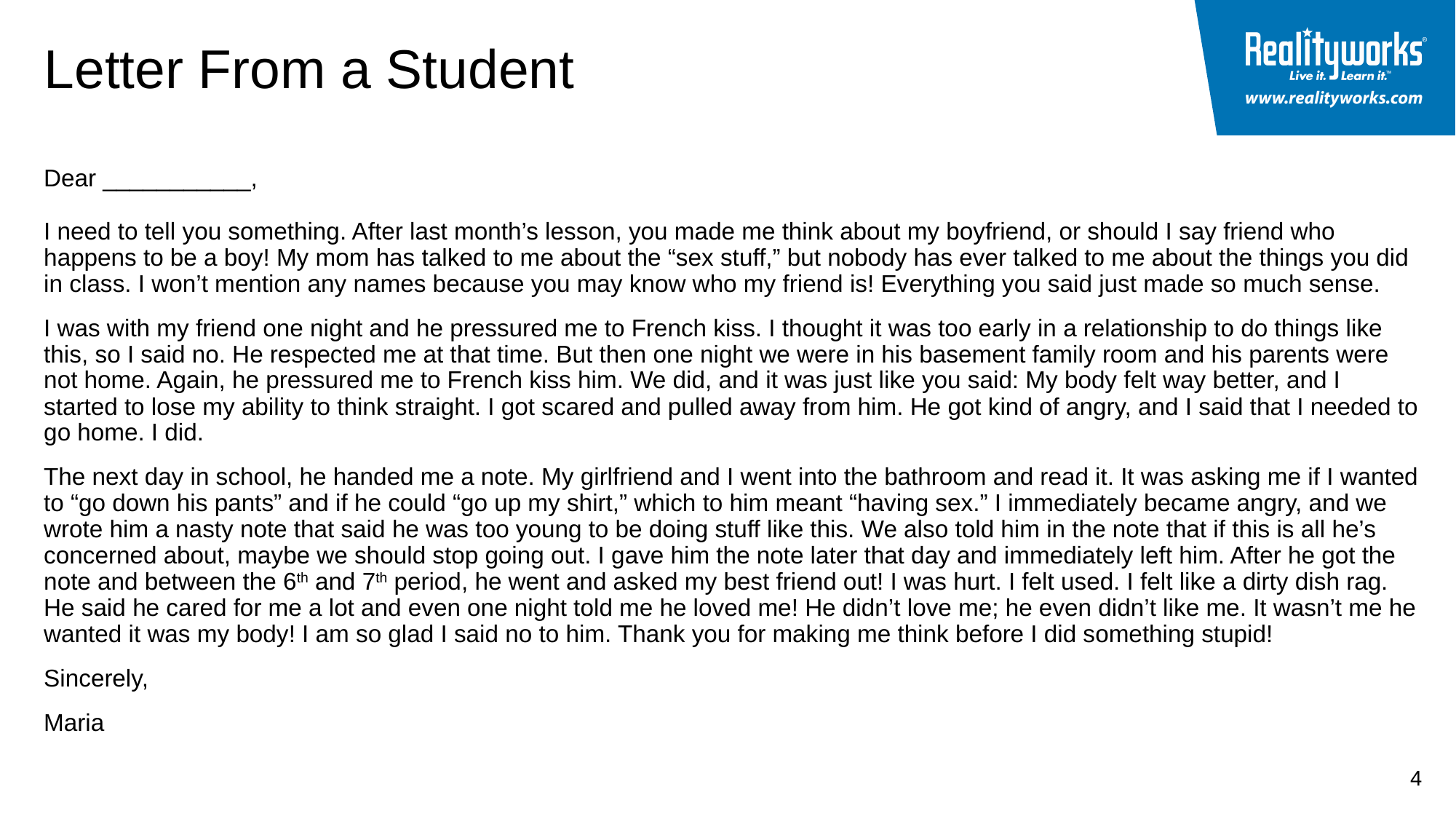

# Letter From a Student
Dear ___________,
I need to tell you something. After last month’s lesson, you made me think about my boyfriend, or should I say friend who happens to be a boy! My mom has talked to me about the “sex stuff,” but nobody has ever talked to me about the things you did in class. I won’t mention any names because you may know who my friend is! Everything you said just made so much sense.
I was with my friend one night and he pressured me to French kiss. I thought it was too early in a relationship to do things like this, so I said no. He respected me at that time. But then one night we were in his basement family room and his parents were not home. Again, he pressured me to French kiss him. We did, and it was just like you said: My body felt way better, and I started to lose my ability to think straight. I got scared and pulled away from him. He got kind of angry, and I said that I needed to go home. I did.
The next day in school, he handed me a note. My girlfriend and I went into the bathroom and read it. It was asking me if I wanted to “go down his pants” and if he could “go up my shirt,” which to him meant “having sex.” I immediately became angry, and we wrote him a nasty note that said he was too young to be doing stuff like this. We also told him in the note that if this is all he’s concerned about, maybe we should stop going out. I gave him the note later that day and immediately left him. After he got the note and between the 6th and 7th period, he went and asked my best friend out! I was hurt. I felt used. I felt like a dirty dish rag. He said he cared for me a lot and even one night told me he loved me! He didn’t love me; he even didn’t like me. It wasn’t me he wanted it was my body! I am so glad I said no to him. Thank you for making me think before I did something stupid!
Sincerely,
Maria

4